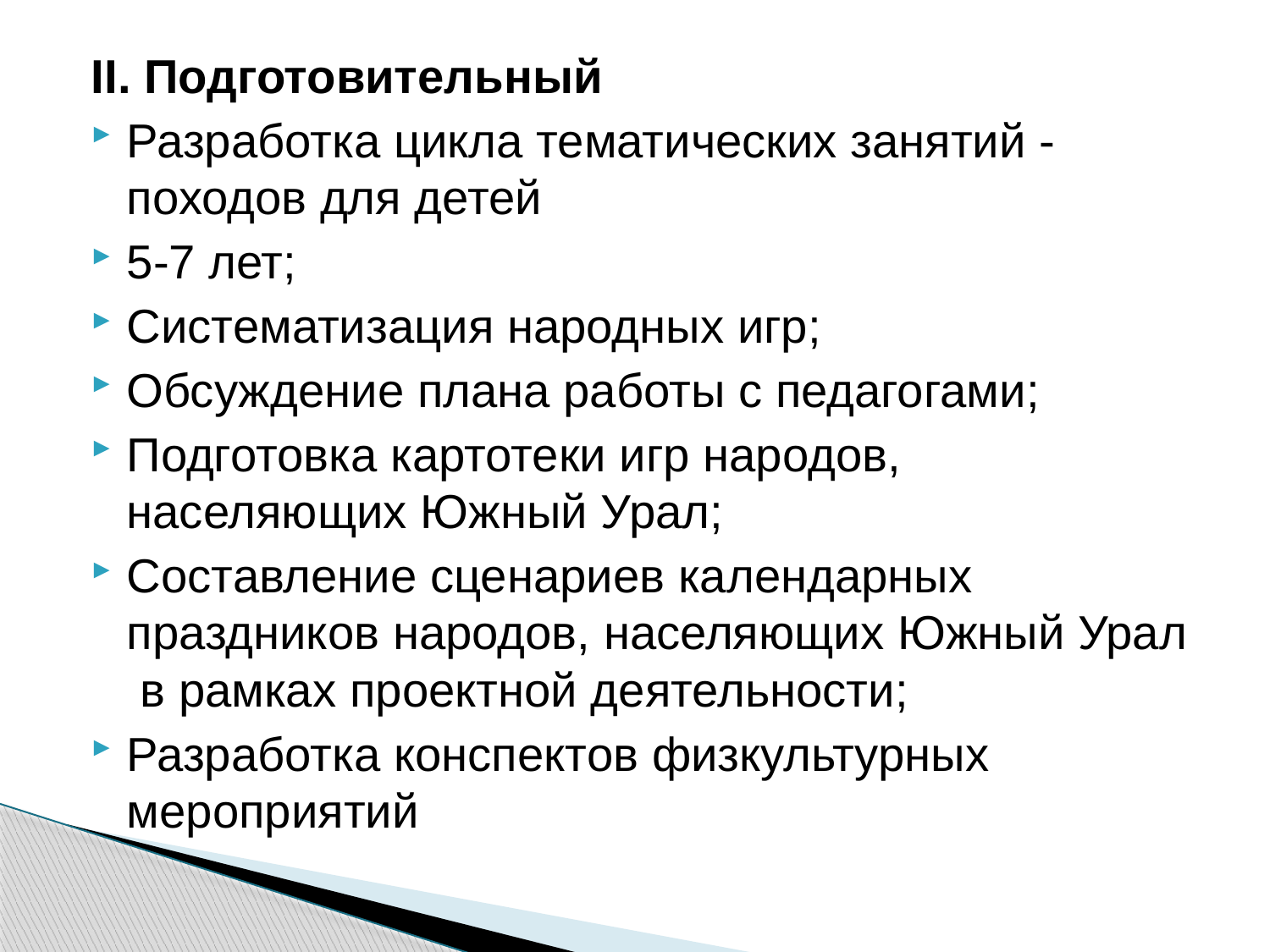

#
II. Подготовительный
Разработка цикла тематических занятий - походов для детей
5-7 лет;
Систематизация народных игр;
Обсуждение плана работы с педагогами;
Подготовка картотеки игр народов, населяющих Южный Урал;
Составление сценариев календарных праздников народов, населяющих Южный Урал  в рамках проектной деятельности;
Разработка конспектов физкультурных мероприятий